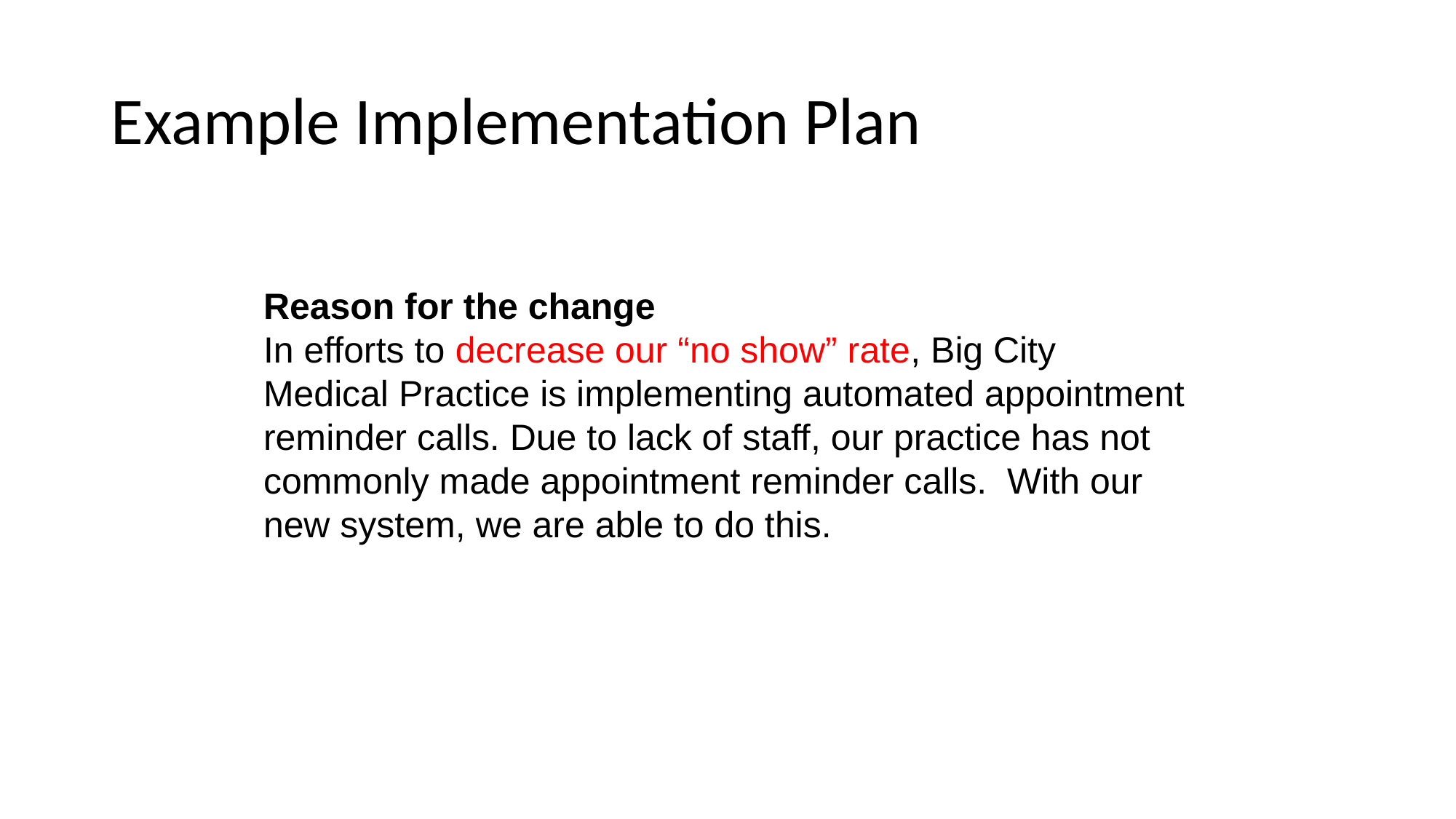

# Example Implementation Plan
Reason for the change
In efforts to decrease our “no show” rate, Big City Medical Practice is implementing automated appointment reminder calls. Due to lack of staff, our practice has not commonly made appointment reminder calls.  With our new system, we are able to do this.